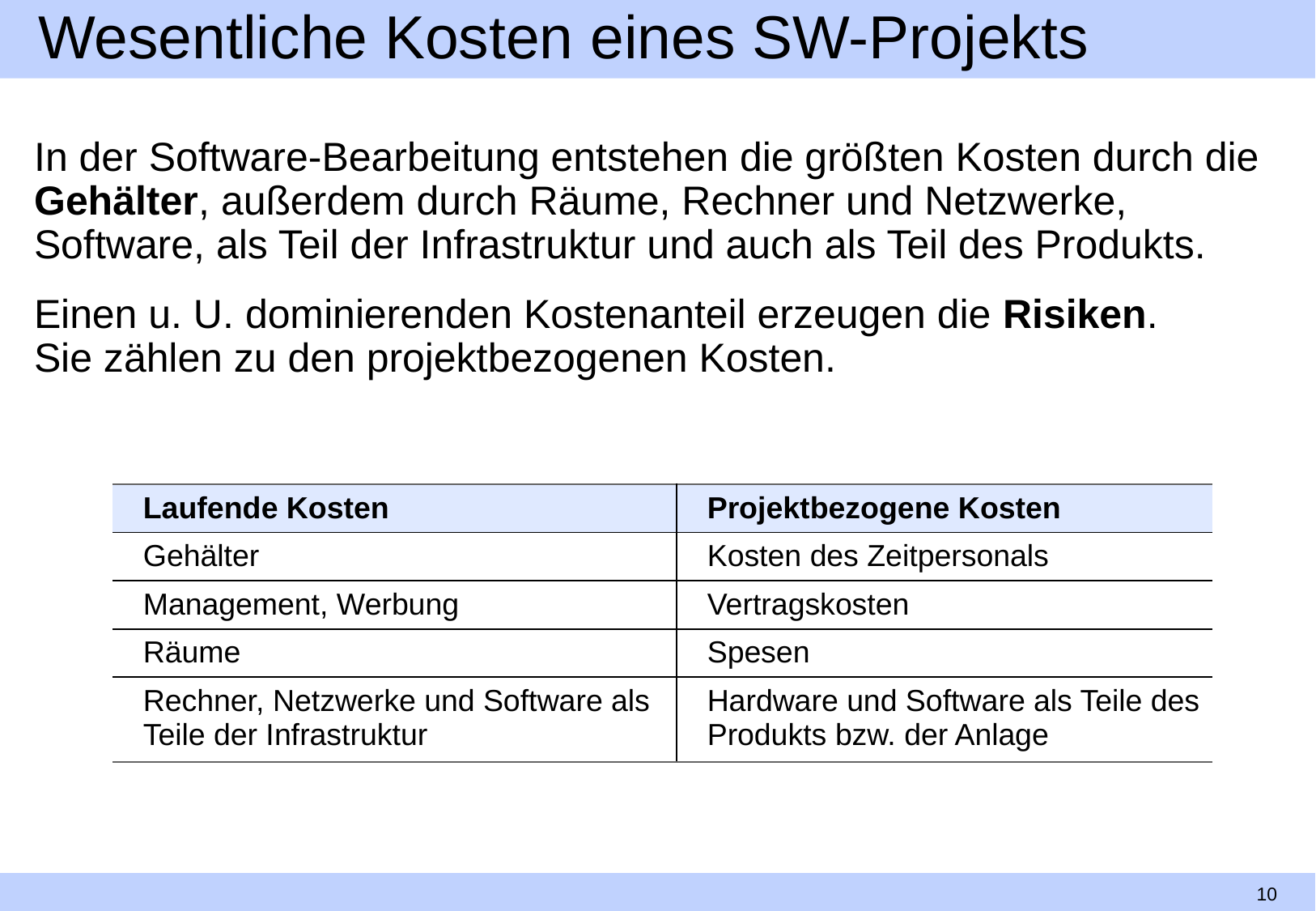

# Wesentliche Kosten eines SW-Projekts

In der Software-Bearbeitung entstehen die größten Kosten durch die Gehälter, außerdem durch Räume, Rechner und Netzwerke, Software, als Teil der Infrastruktur und auch als Teil des Produkts.
Einen u. U. dominierenden Kostenanteil erzeugen die Risiken.
Sie zählen zu den projektbezogenen Kosten.

| Laufende Kosten | Projektbezogene Kosten |
| --- | --- |
| Gehälter | Kosten des Zeitpersonals |
| Management, Werbung | Vertragskosten |
| Räume | Spesen |
| Rechner, Netzwerke und Software als Teile der Infrastruktur | Hardware und Software als Teile des Produkts bzw. der Anlage |
10